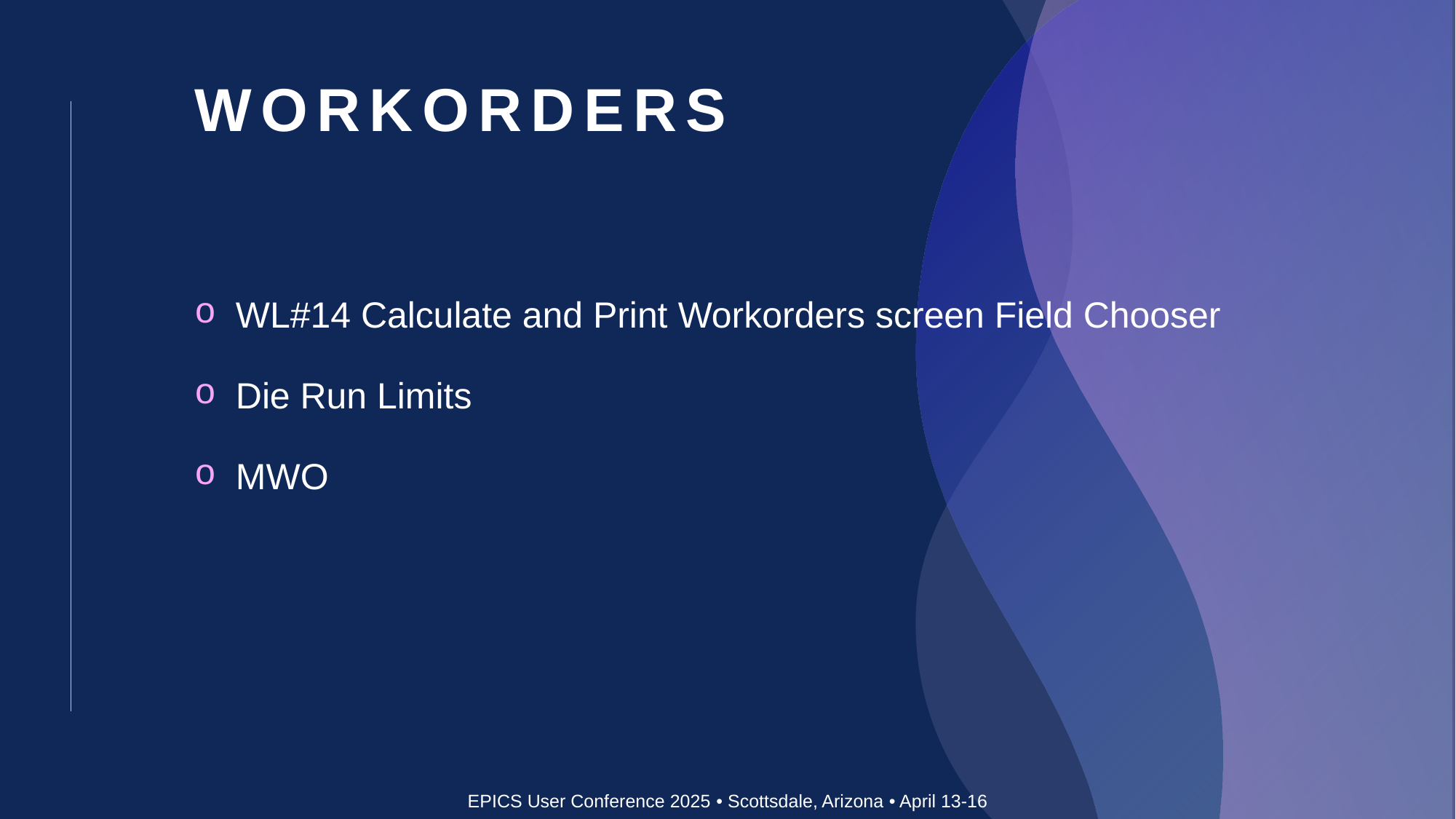

# Workorders
WL#14 Calculate and Print Workorders screen Field Chooser
Die Run Limits
MWO